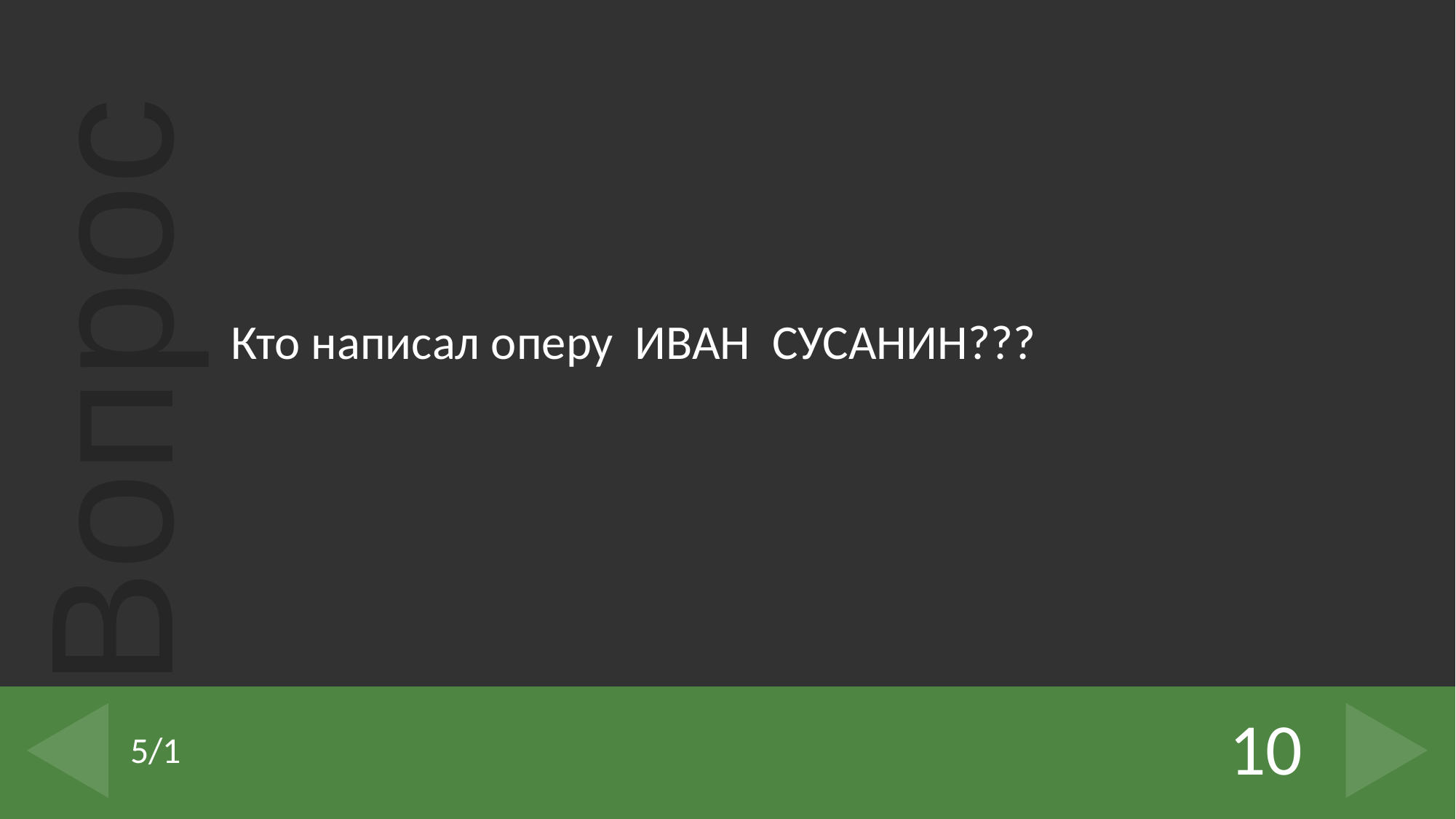

Кто написал оперу  ИВАН  СУСАНИН???
10
# 5/1